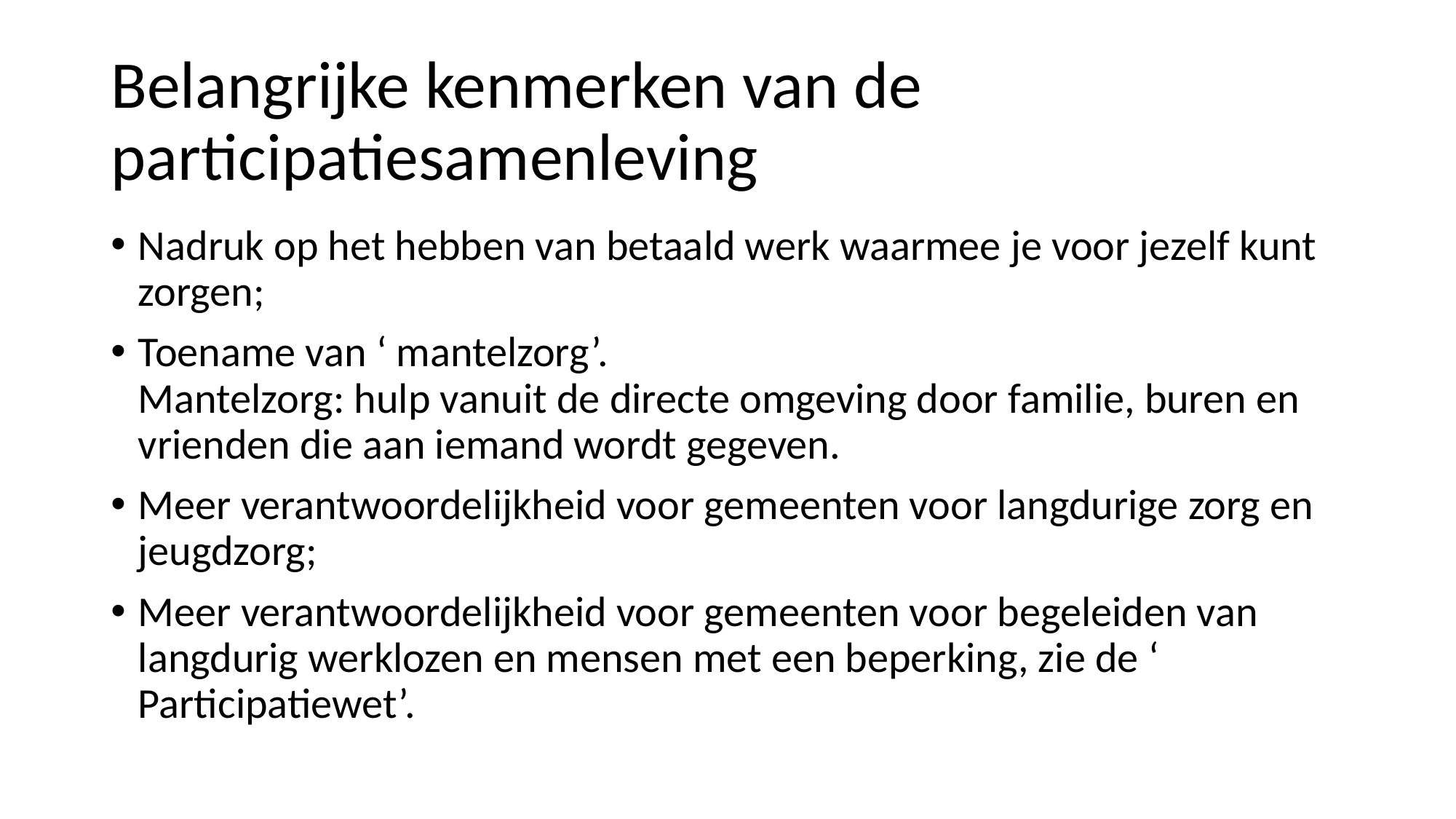

# Belangrijke kenmerken van de participatiesamenleving
Nadruk op het hebben van betaald werk waarmee je voor jezelf kunt zorgen;
Toename van ‘ mantelzorg’.
Mantelzorg: hulp vanuit de directe omgeving door familie, buren en vrienden die aan iemand wordt gegeven.
Meer verantwoordelijkheid voor gemeenten voor langdurige zorg en jeugdzorg;
Meer verantwoordelijkheid voor gemeenten voor begeleiden van langdurig werklozen en mensen met een beperking, zie de ‘ Participatiewet’.